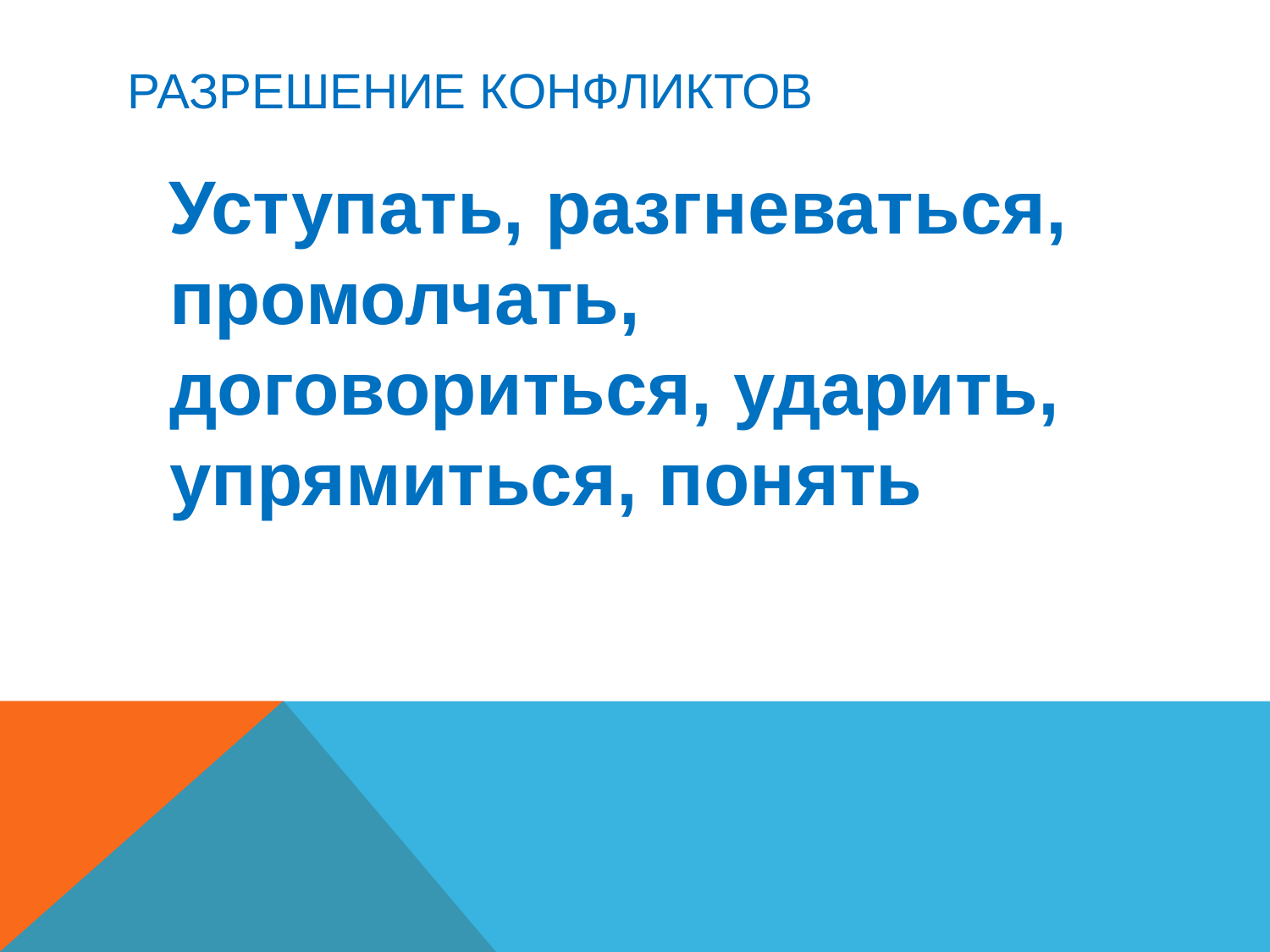

# Разрешение конфликтов
  Уступать, разгневаться, промолчать, договориться, ударить, упрямиться, понять